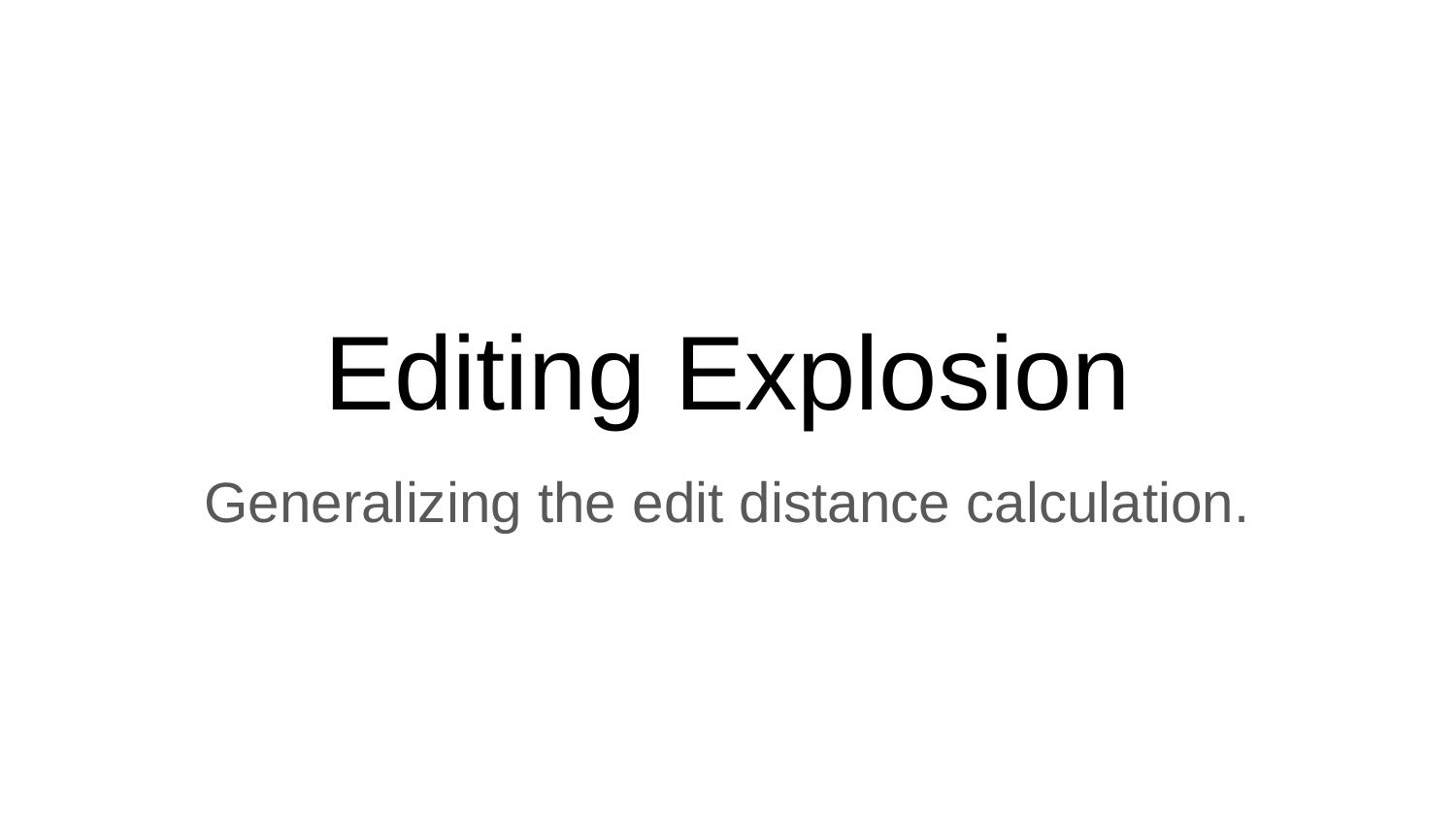

# Editing Explosion
Generalizing the edit distance calculation.